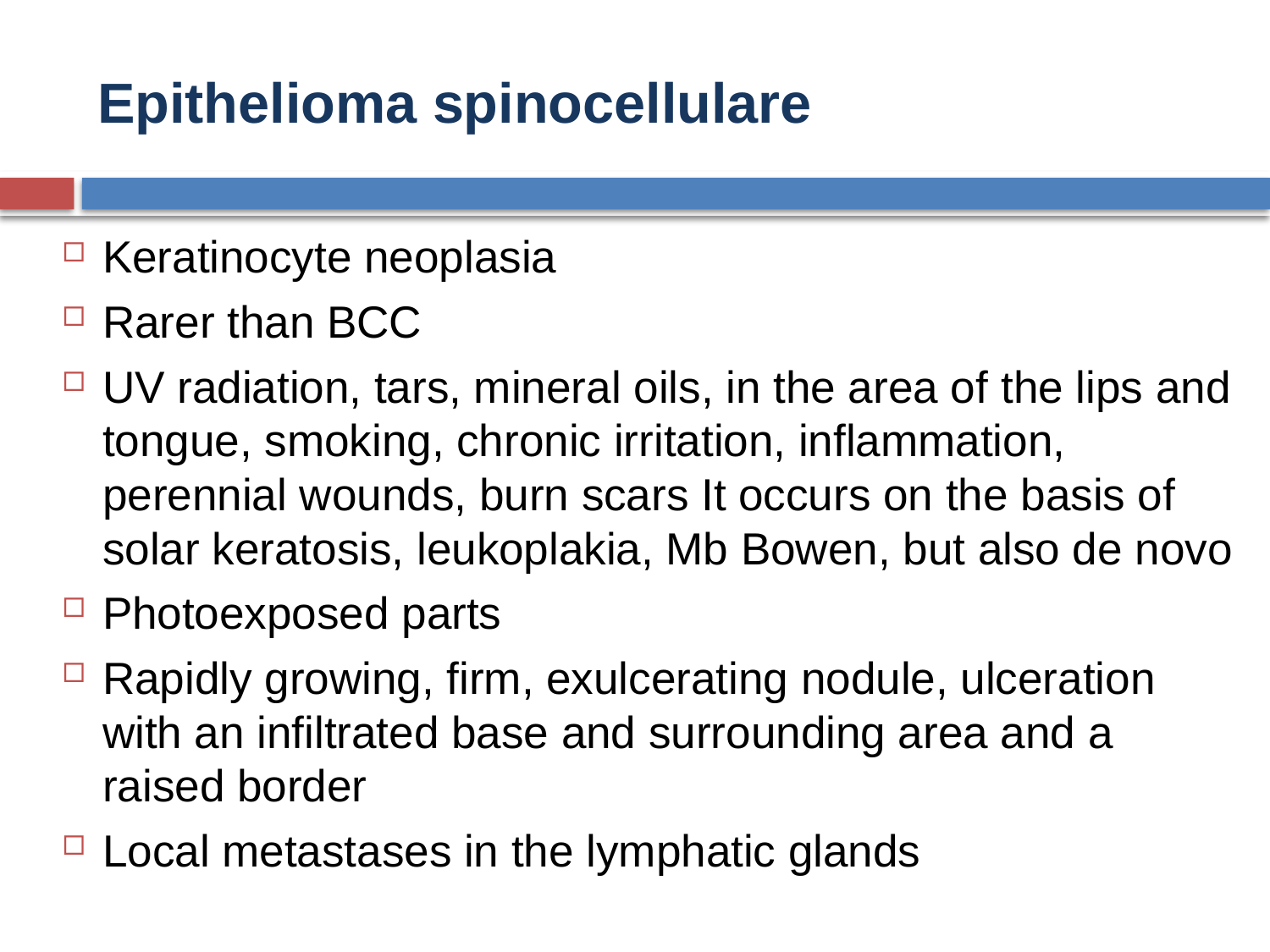

# Epithelioma spinocellulare
Keratinocyte neoplasia
Rarer than BCC
UV radiation, tars, mineral oils, in the area of ​​the lips and tongue, smoking, chronic irritation, inflammation, perennial wounds, burn scars It occurs on the basis of solar keratosis, leukoplakia, Mb Bowen, but also de novo
Photoexposed parts
Rapidly growing, firm, exulcerating nodule, ulceration with an infiltrated base and surrounding area and a raised border
Local metastases in the lymphatic glands